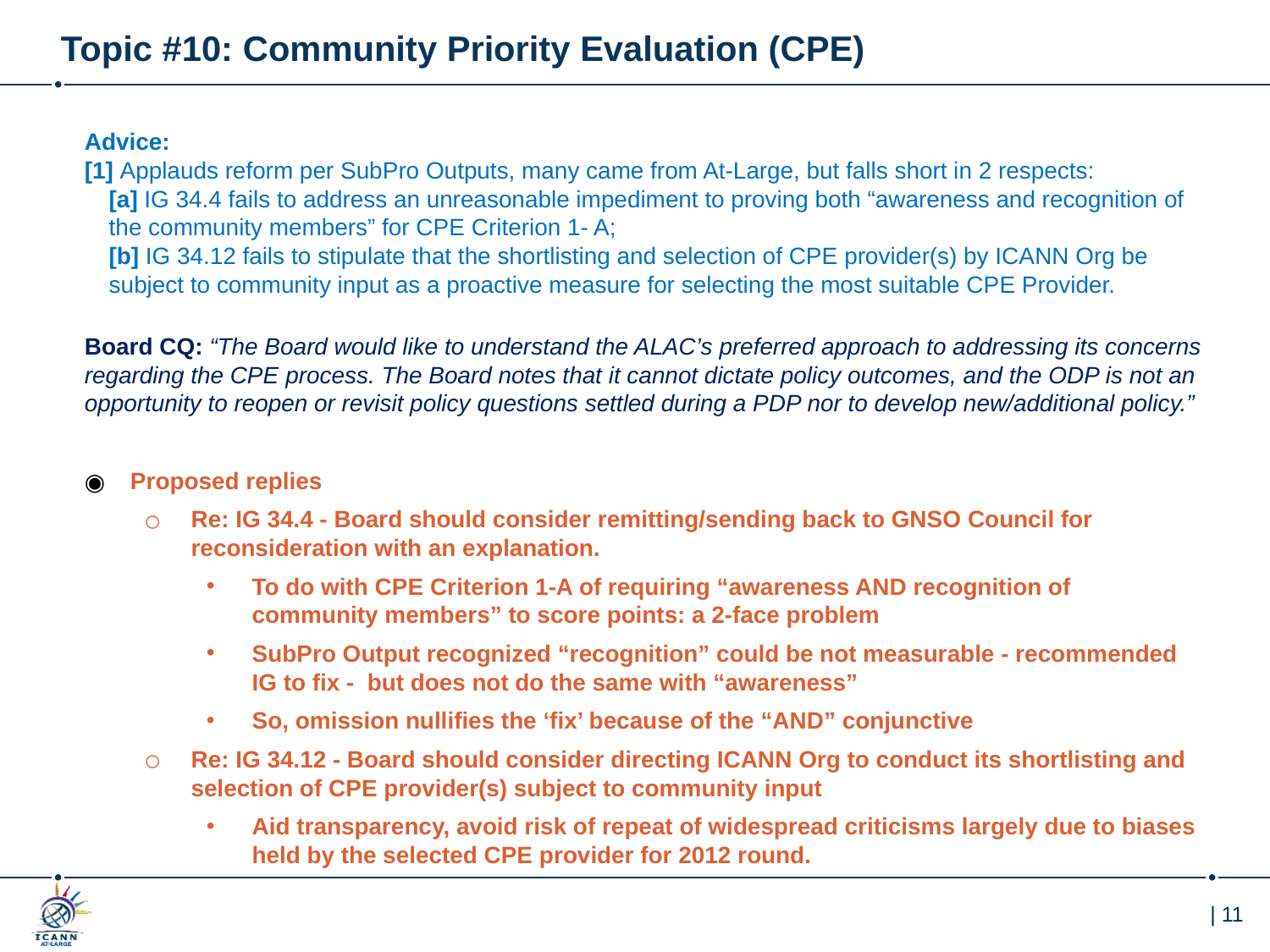

# Topic #10: Community Priority Evaluation (CPE)
Advice:
[1] Applauds reform per SubPro Outputs, many came from At-Large, but falls short in 2 respects:
[a] IG 34.4 fails to address an unreasonable impediment to proving both “awareness and recognition of the community members” for CPE Criterion 1- A;
[b] IG 34.12 fails to stipulate that the shortlisting and selection of CPE provider(s) by ICANN Org be subject to community input as a proactive measure for selecting the most suitable CPE Provider.

Board CQ: “The Board would like to understand the ALAC’s preferred approach to addressing its concerns regarding the CPE process. The Board notes that it cannot dictate policy outcomes, and the ODP is not an opportunity to reopen or revisit policy questions settled during a PDP nor to develop new/additional policy.”

Proposed replies
Re: IG 34.4 - Board should consider remitting/sending back to GNSO Council for reconsideration with an explanation.
To do with CPE Criterion 1-A of requiring “awareness AND recognition of community members” to score points: a 2-face problem
SubPro Output recognized “recognition” could be not measurable - recommended IG to fix -  but does not do the same with “awareness”
So, omission nullifies the ‘fix’ because of the “AND” conjunctive
Re: IG 34.12 - Board should consider directing ICANN Org to conduct its shortlisting and selection of CPE provider(s) subject to community input
Aid transparency, avoid risk of repeat of widespread criticisms largely due to biases held by the selected CPE provider for 2012 round.